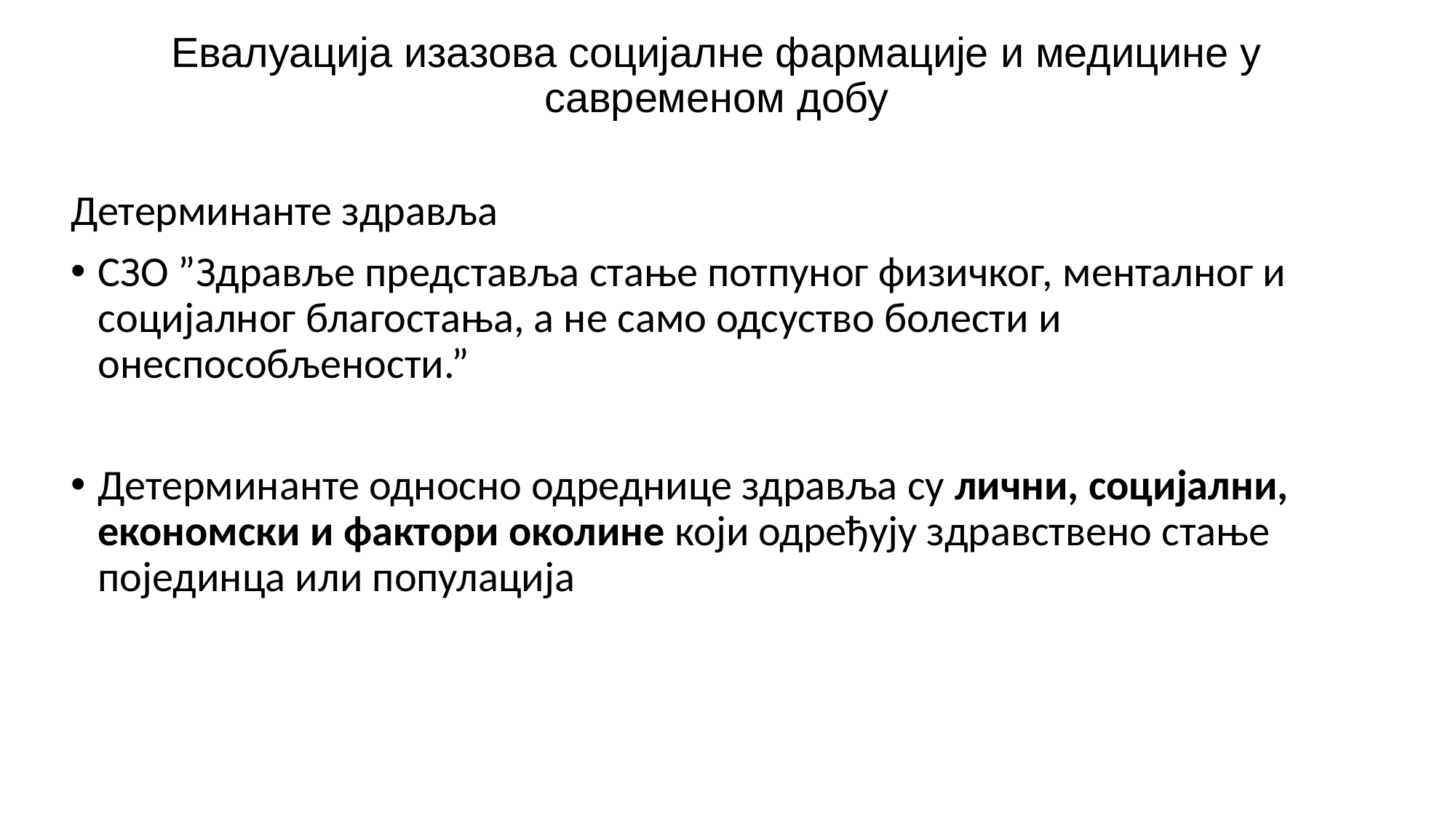

# Евалуација изазова социјалне фармације и медицине у савременом добу
Детерминанте здравља
СЗО ”Здравље представља стање потпуног физичког, менталног и социјалног благостања, а не само одсуство болести и онеспособљености.”

Детерминанте односно одреднице здравља су лични, социјални, економски и фактори околине који одређују здравствено стање појединца или популација